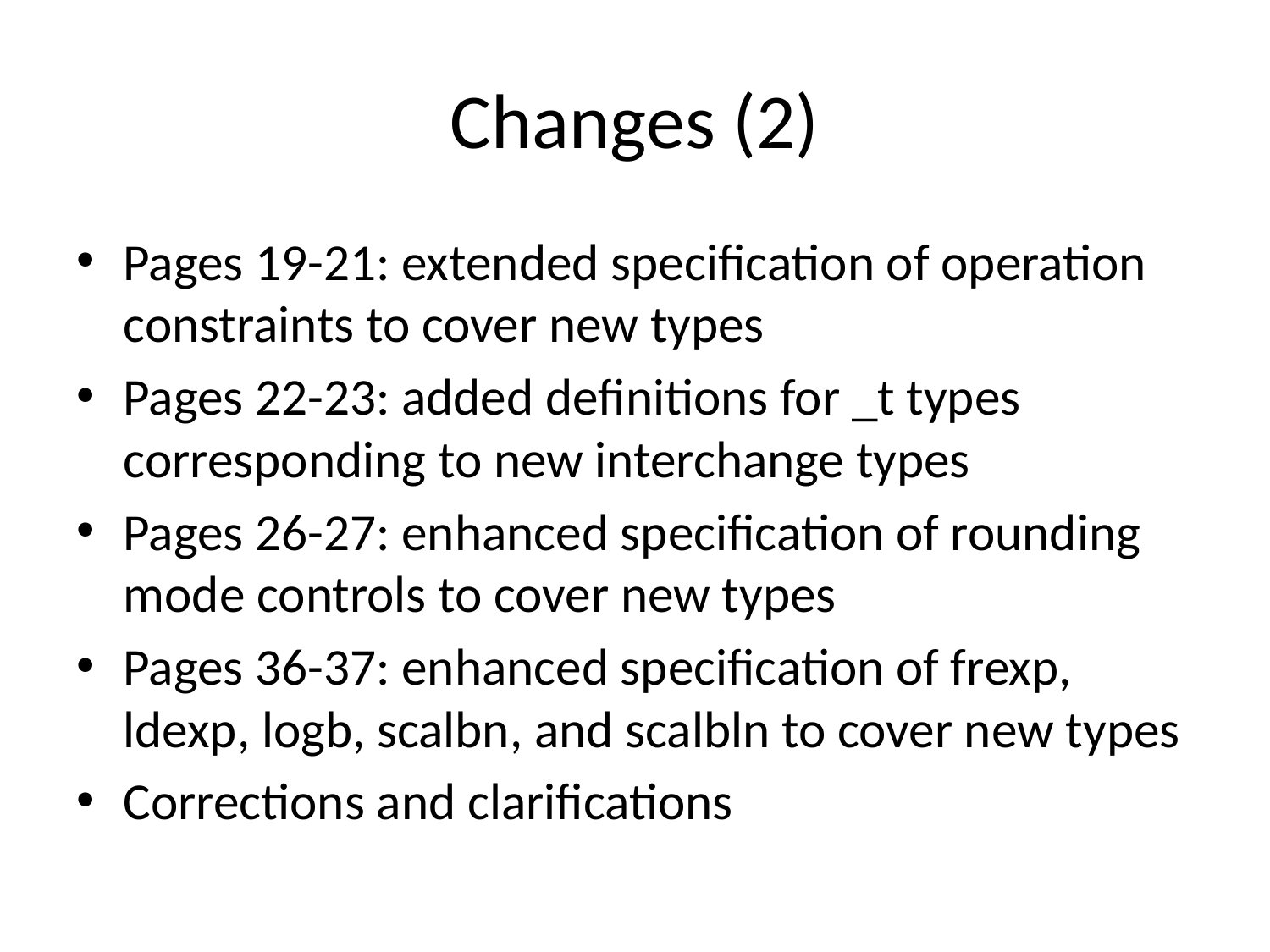

# Changes (2)
Pages 19-21: extended specification of operation constraints to cover new types
Pages 22-23: added definitions for _t types corresponding to new interchange types
Pages 26-27: enhanced specification of rounding mode controls to cover new types
Pages 36-37: enhanced specification of frexp, ldexp, logb, scalbn, and scalbln to cover new types
Corrections and clarifications